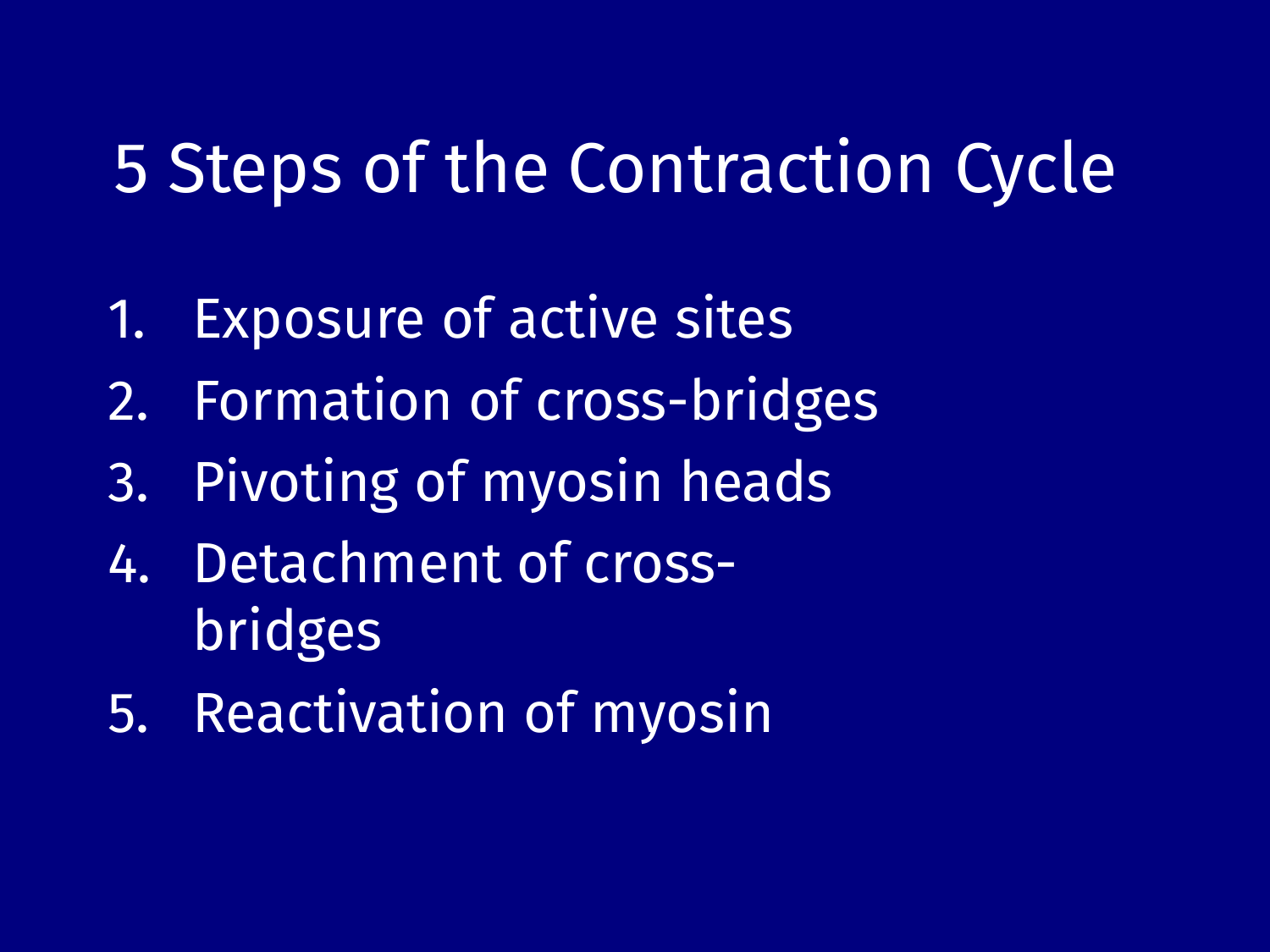

# 5 Steps of the Contraction Cycle
Exposure of active sites
Formation of cross-bridges
Pivoting of myosin heads
Detachment of cross-bridges
Reactivation of myosin